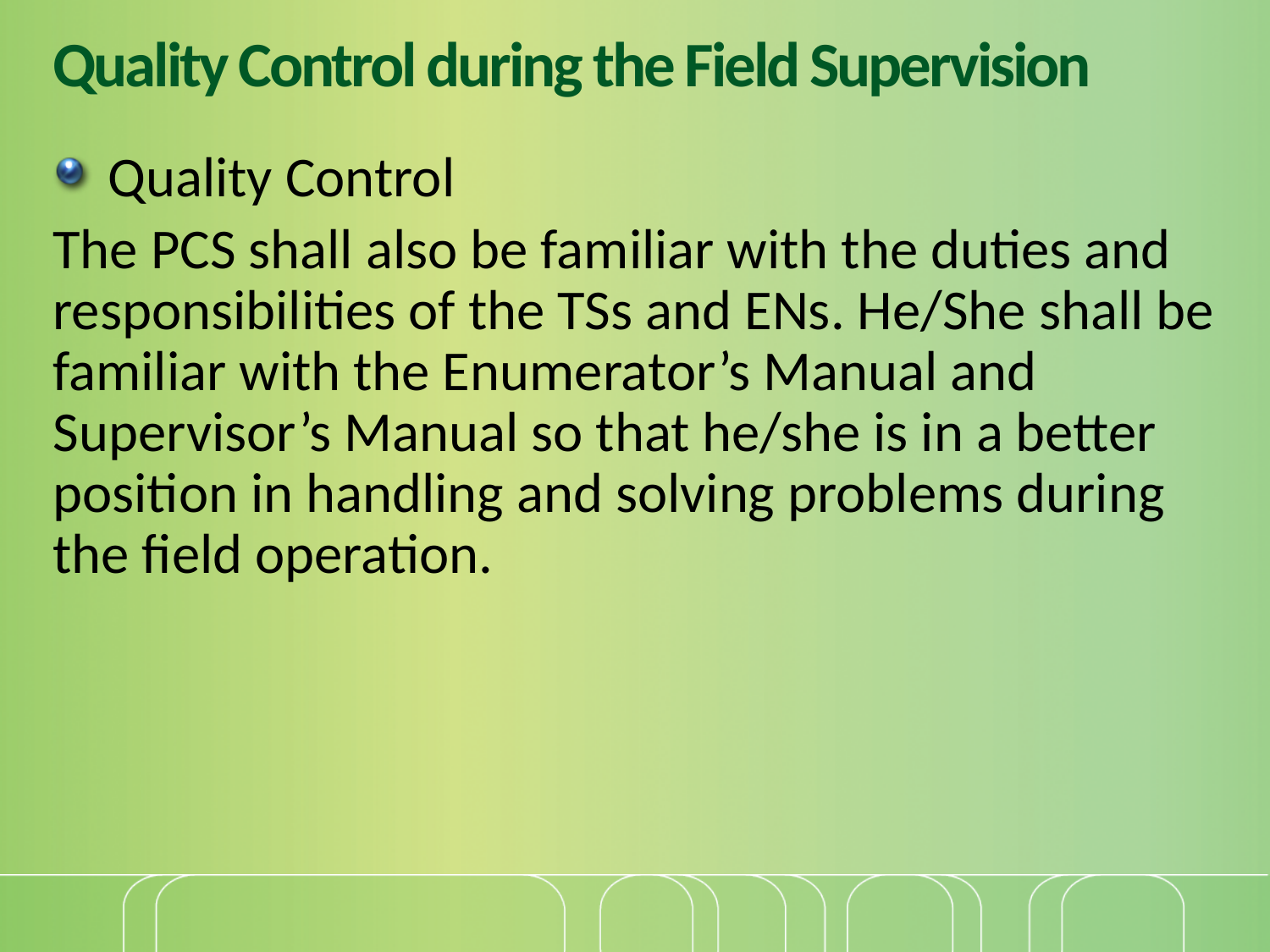

# Quality Control during the Field Supervision
Quality Control
The PCS shall also be familiar with the duties and responsibilities of the TSs and ENs. He/She shall be familiar with the Enumerator’s Manual and Supervisor’s Manual so that he/she is in a better position in handling and solving problems during the field operation.